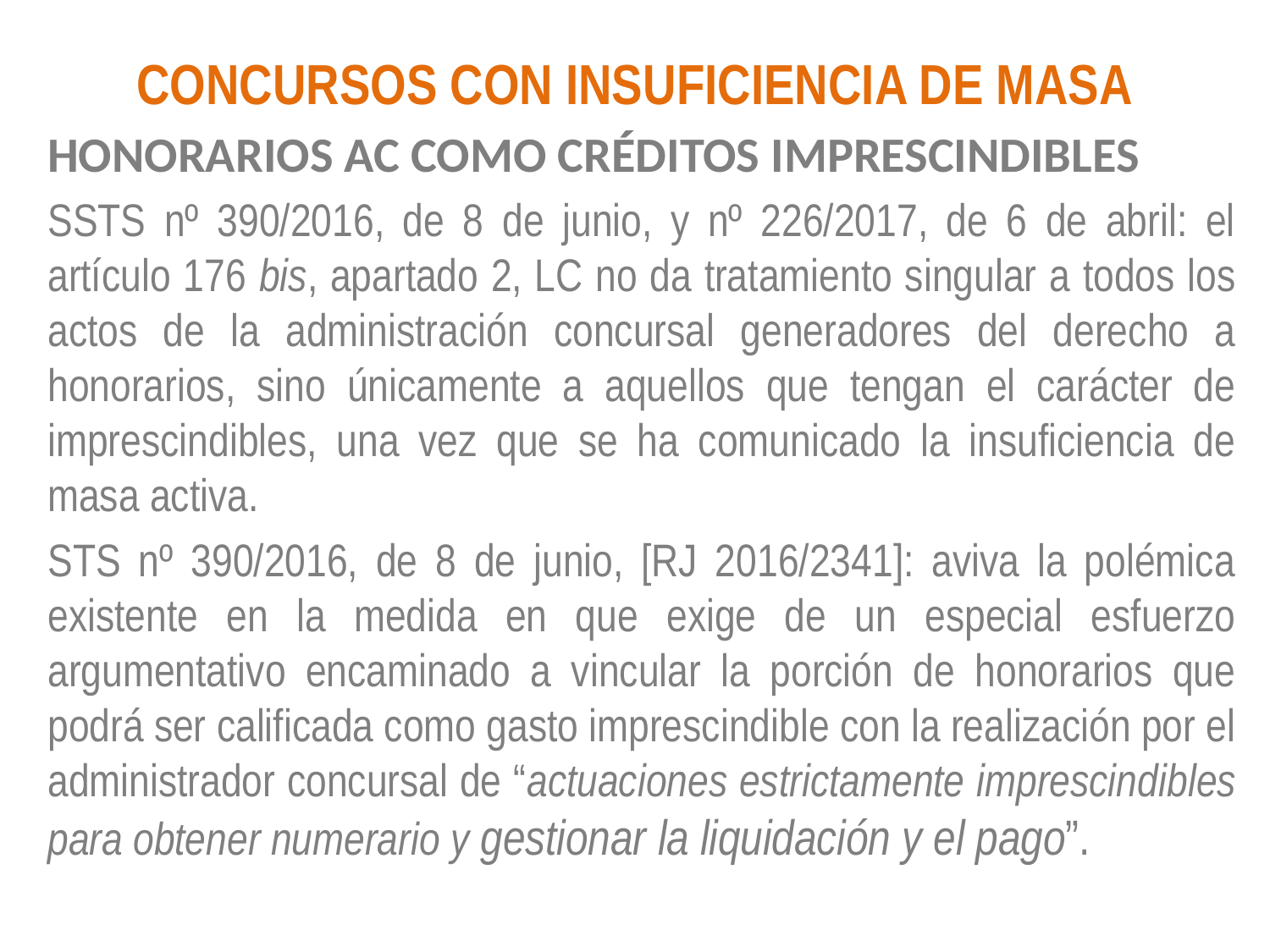

# CONCURSOS CON INSUFICIENCIA DE MASA
HONORARIOS AC COMO CRÉDITOS IMPRESCINDIBLES
SSTS nº 390/2016, de 8 de junio, y nº 226/2017, de 6 de abril: el artículo 176 bis, apartado 2, LC no da tratamiento singular a todos los actos de la administración concursal generadores del derecho a honorarios, sino únicamente a aquellos que tengan el carácter de imprescindibles, una vez que se ha comunicado la insuficiencia de masa activa.
STS nº 390/2016, de 8 de junio, [RJ 2016/2341]: aviva la polémica existente en la medida en que exige de un especial esfuerzo argumentativo encaminado a vincular la porción de honorarios que podrá ser calificada como gasto imprescindible con la realización por el administrador concursal de “actuaciones estrictamente imprescindibles para obtener numerario y gestionar la liquidación y el pago”.